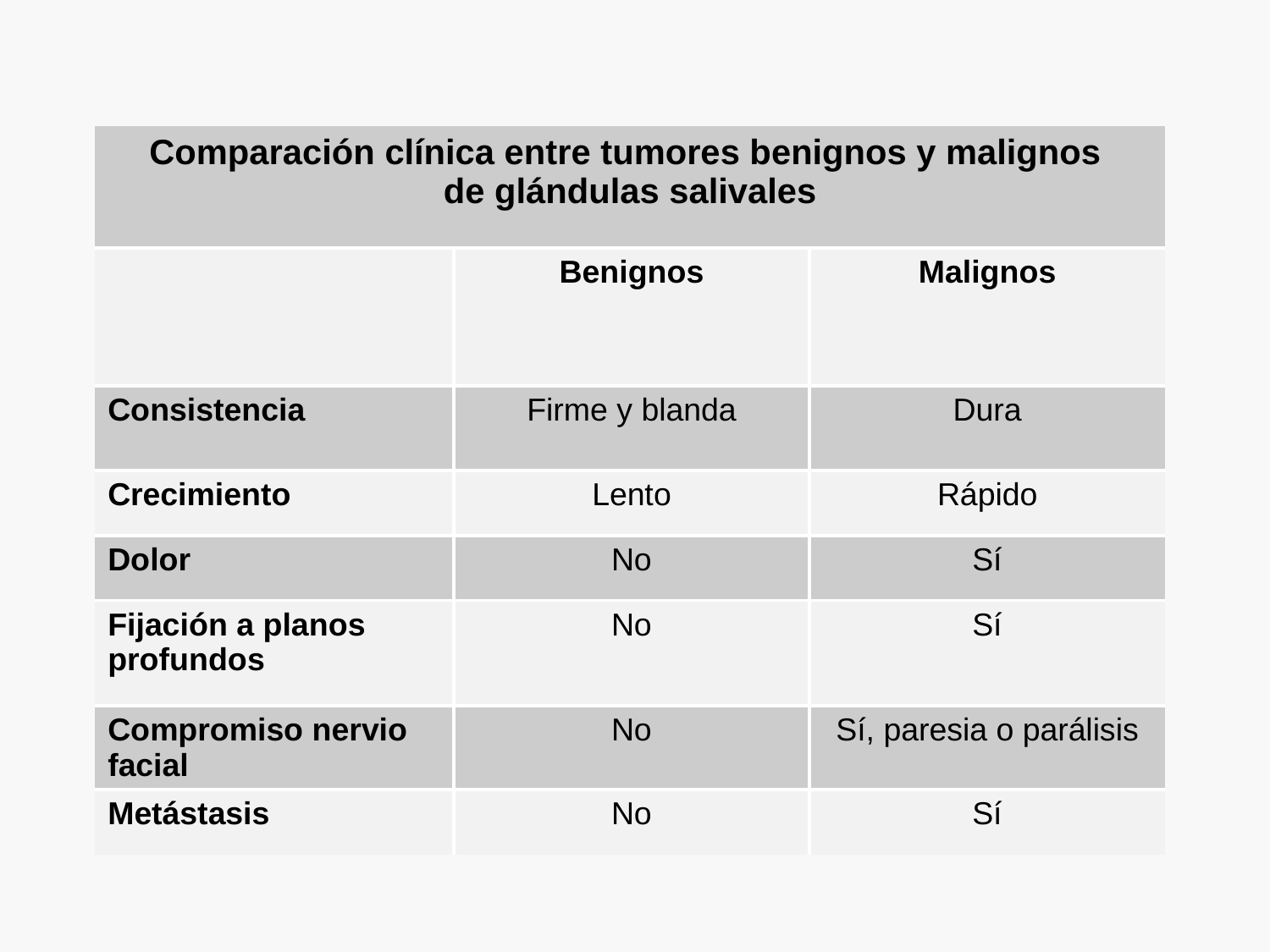

| Comparación clínica entre tumores benignos y malignos de glándulas salivales |  |  |
| --- | --- | --- |
|  | Benignos | Malignos |
| Consistencia | Firme y blanda | Dura |
| Crecimiento | Lento | Rápido |
| Dolor | No | Sí |
| Fijación a planos profundos | No | Sí |
| Compromiso nervio facial | No | Sí, paresia o parálisis |
| Metástasis | No | Sí |